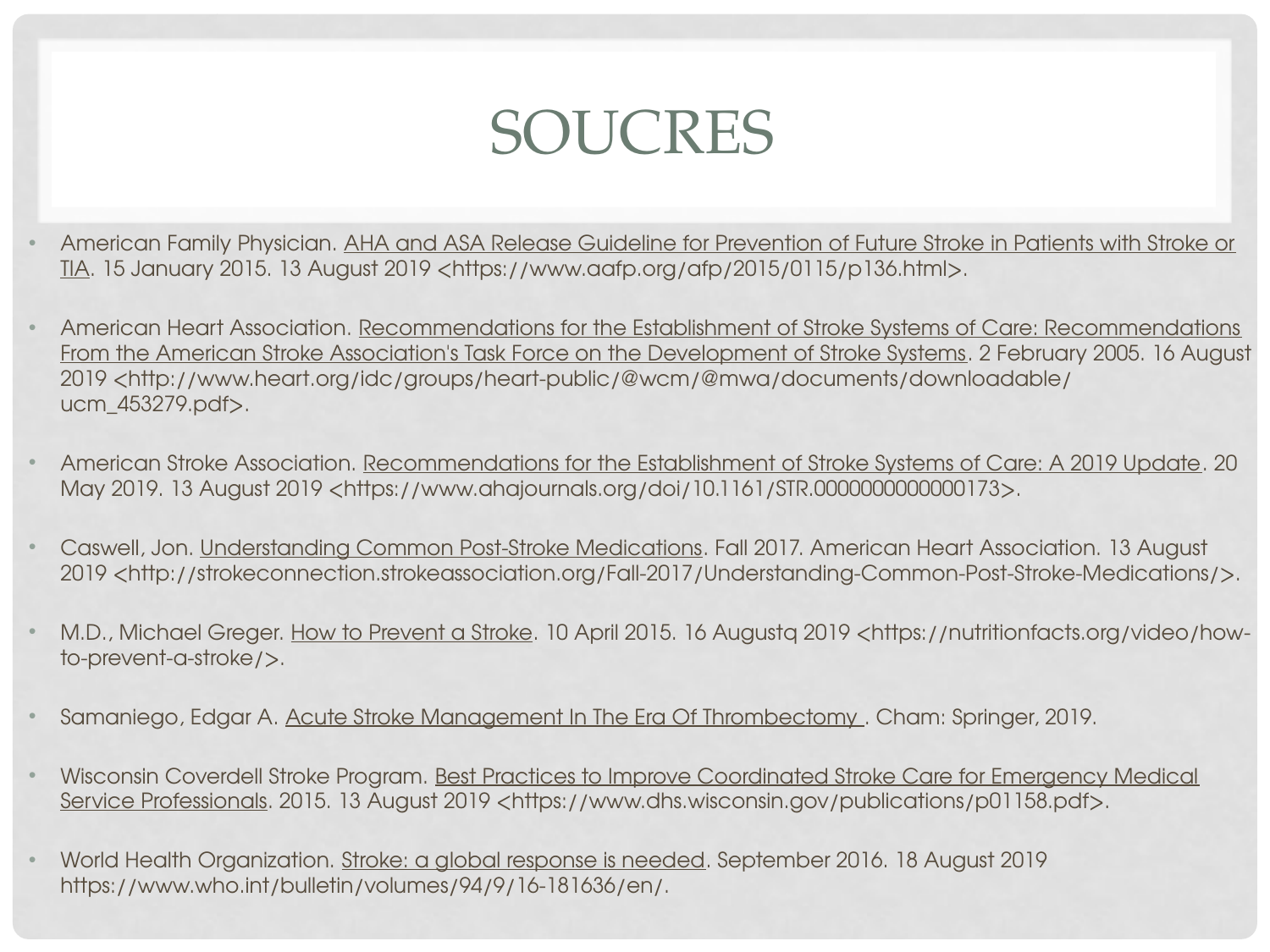

# SOUCRES
American Family Physician. AHA and ASA Release Guideline for Prevention of Future Stroke in Patients with Stroke or TIA. 15 January 2015. 13 August 2019 <https://www.aafp.org/afp/2015/0115/p136.html>.

American Heart Association. Recommendations for the Establishment of Stroke Systems of Care: Recommendations From the American Stroke Association's Task Force on the Development of Stroke Systems. 2 February 2005. 16 August 2019 <http://www.heart.org/idc/groups/heart-public/@wcm/@mwa/documents/downloadable/ucm_453279.pdf>.

American Stroke Association. Recommendations for the Establishment of Stroke Systems of Care: A 2019 Update. 20 May 2019. 13 August 2019 <https://www.ahajournals.org/doi/10.1161/STR.0000000000000173>.

Caswell, Jon. Understanding Common Post-Stroke Medications. Fall 2017. American Heart Association. 13 August 2019 <http://strokeconnection.strokeassociation.org/Fall-2017/Understanding-Common-Post-Stroke-Medications/>.

M.D., Michael Greger. How to Prevent a Stroke. 10 April 2015. 16 Augustq 2019 <https://nutritionfacts.org/video/how-to-prevent-a-stroke/>.

Samaniego, Edgar A. Acute Stroke Management In The Era Of Thrombectomy . Cham: Springer, 2019.

Wisconsin Coverdell Stroke Program. Best Practices to Improve Coordinated Stroke Care for Emergency Medical Service Professionals. 2015. 13 August 2019 <https://www.dhs.wisconsin.gov/publications/p01158.pdf>.

World Health Organization. Stroke: a global response is needed. September 2016. 18 August 2019 https://www.who.int/bulletin/volumes/94/9/16-181636/en/.